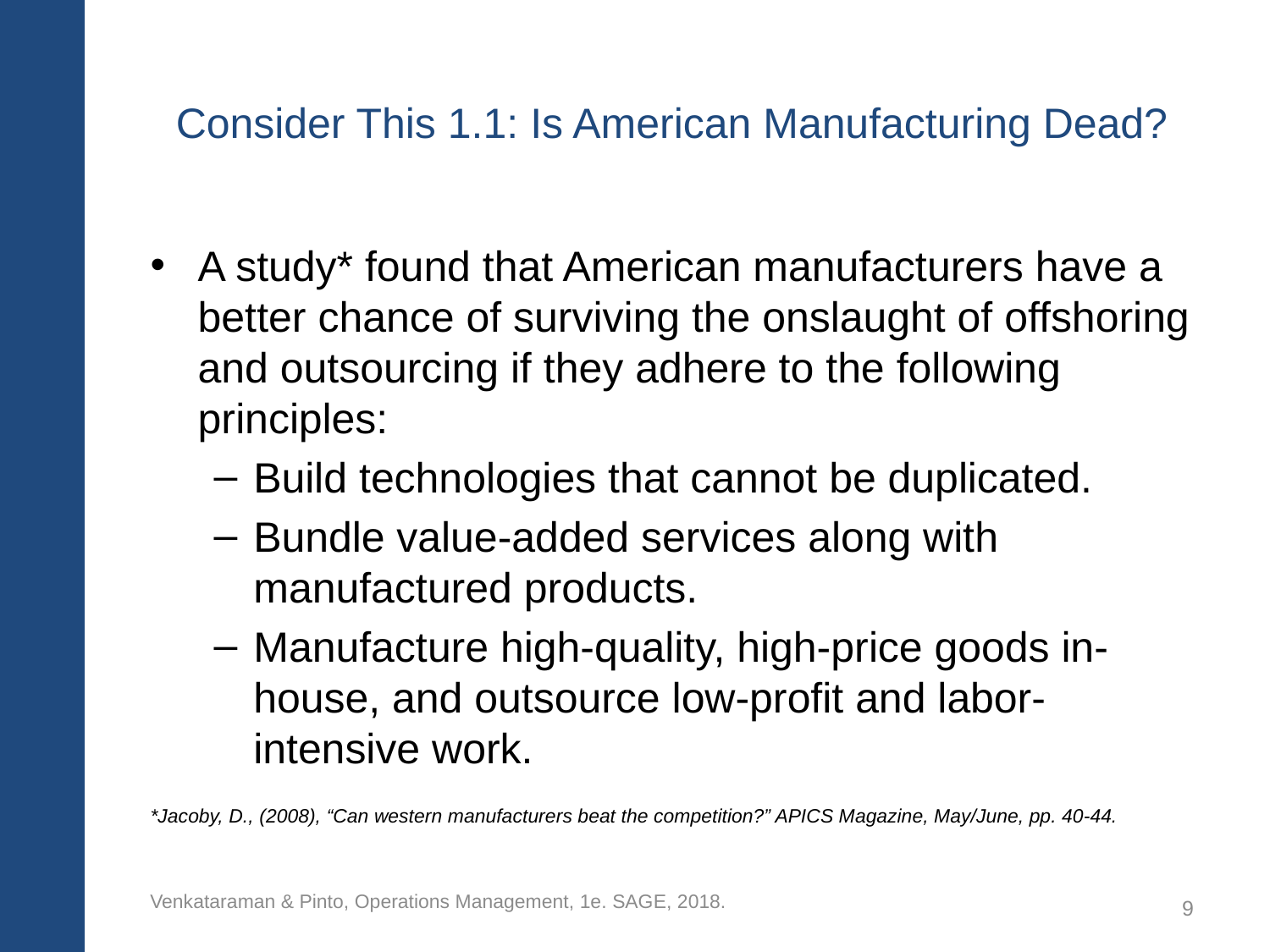

# Consider This 1.1: Is American Manufacturing Dead?
A study* found that American manufacturers have a better chance of surviving the onslaught of offshoring and outsourcing if they adhere to the following principles:
Build technologies that cannot be duplicated.
Bundle value-added services along with manufactured products.
Manufacture high-quality, high-price goods in-house, and outsource low-profit and labor-intensive work.

*Jacoby, D., (2008), “Can western manufacturers beat the competition?” APICS Magazine, May/June, pp. 40-44.

Venkataraman & Pinto, Operations Management, 1e. SAGE, 2018.
9